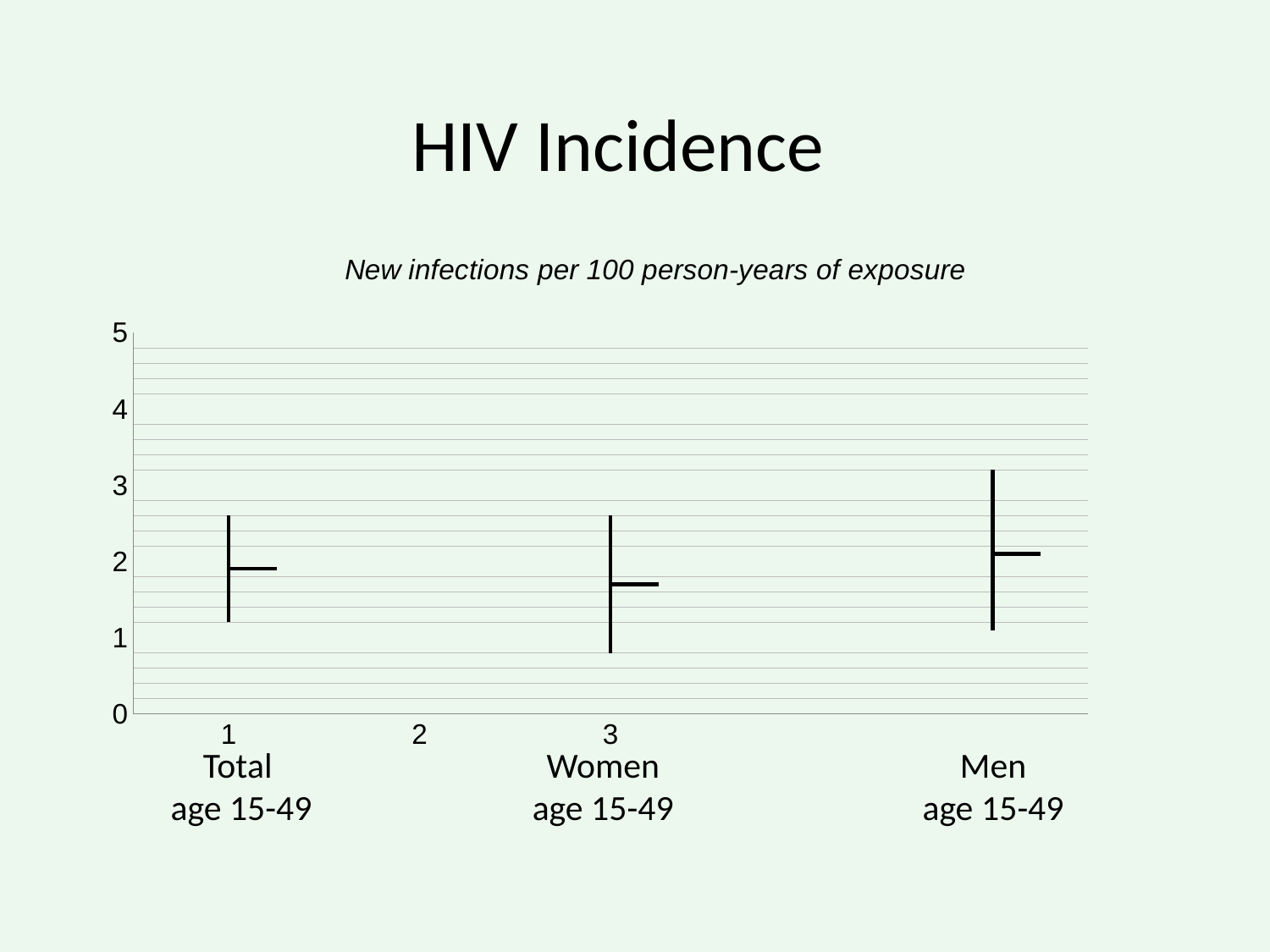

# HIV Incidence

[unsupported chart]

Total
age 15-49
Women
age 15-49
Men
age 15-49